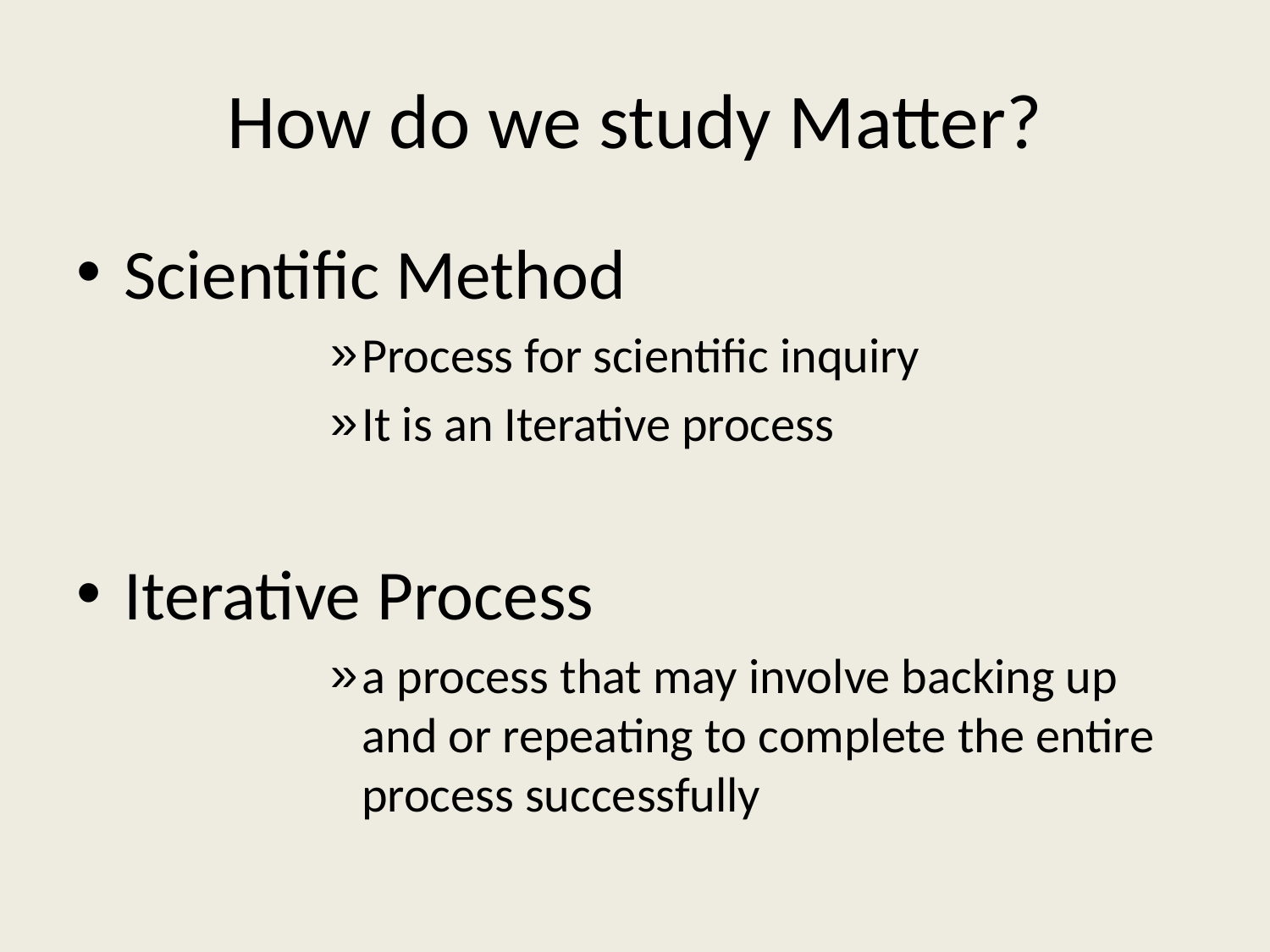

# How do we study Matter?
Scientific Method
Process for scientific inquiry
It is an Iterative process

Iterative Process
a process that may involve backing up and or repeating to complete the entire process successfully